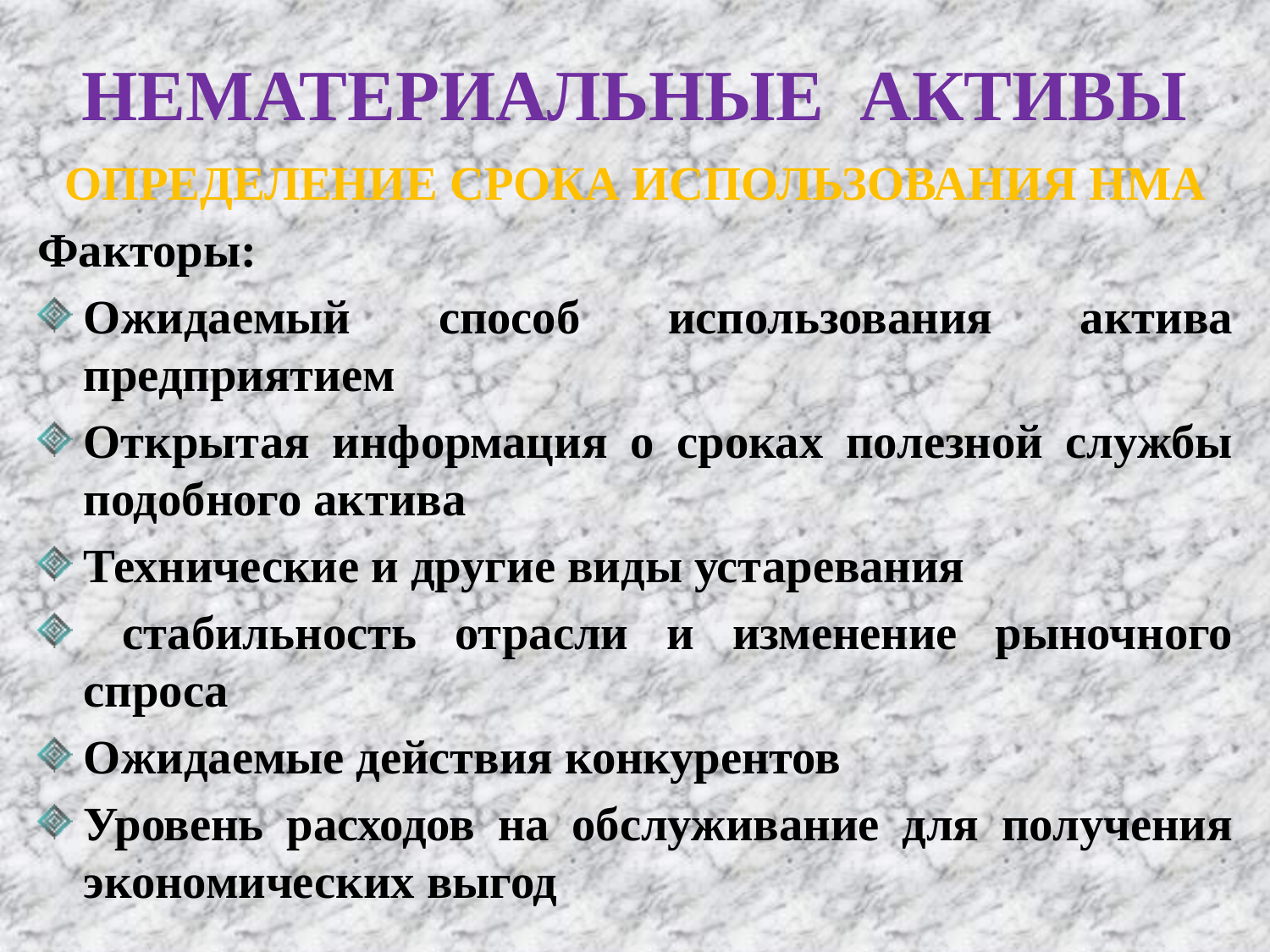

# НЕМАТЕРИАЛЬНЫЕ  АКТИВЫ
ОПРЕДЕЛЕНИЕ СРОКА ИСПОЛЬЗОВАНИЯ НМА
Факторы:
Ожидаемый способ использования актива предприятием
Открытая информация о сроках полезной службы подобного актива
Технические и другие виды устаревания
 стабильность отрасли и изменение рыночного спроса
Ожидаемые действия конкурентов
Уровень расходов на обслуживание для получения экономических выгод